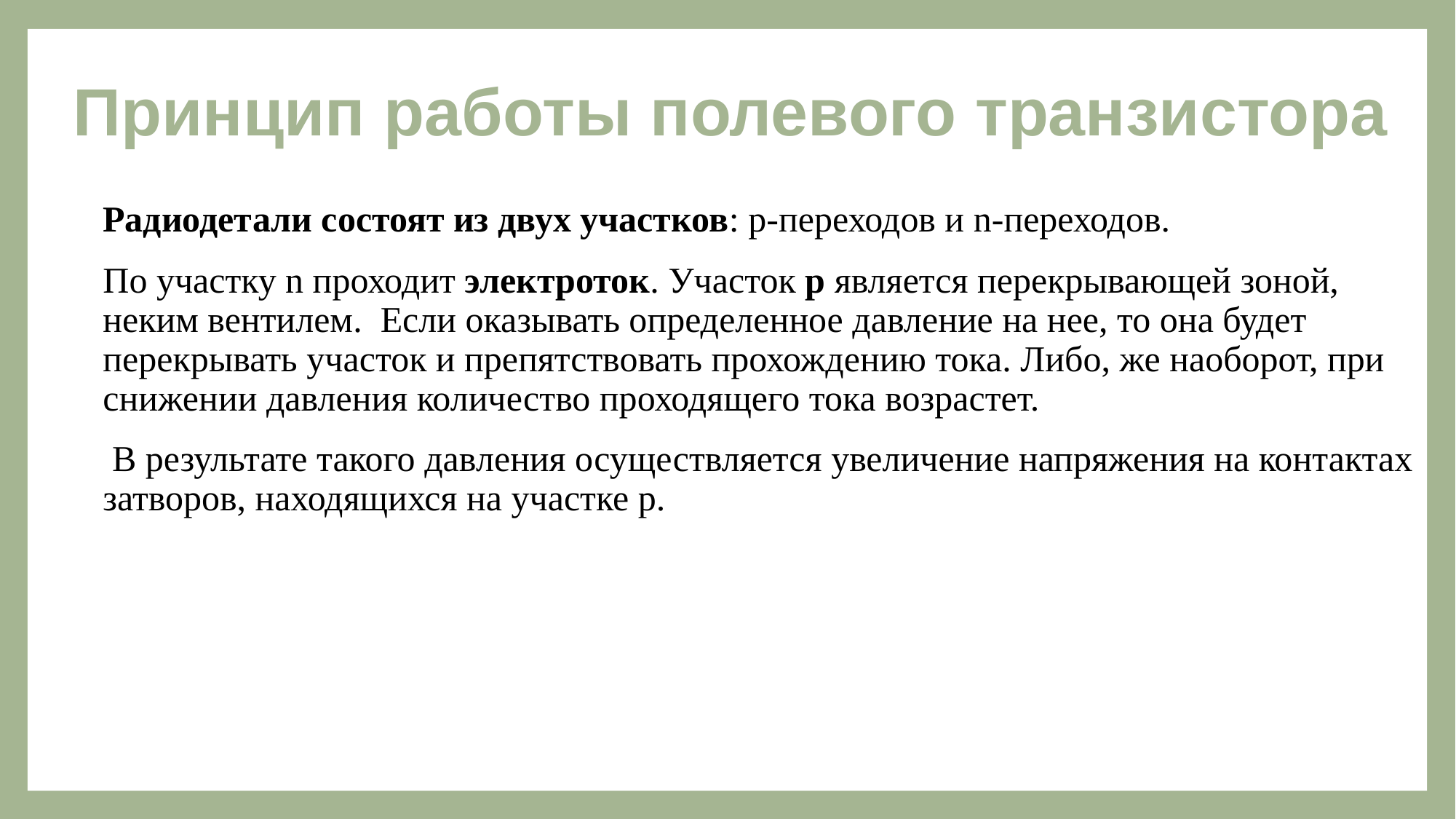

# Принцип работы полевого транзистора
Радиодетали состоят из двух участков: p-переходов и n-переходов.
По участку n проходит электроток. Участок р является перекрывающей зоной, неким вентилем.  Если оказывать определенное давление на нее, то она будет перекрывать участок и препятствовать прохождению тока. Либо, же наоборот, при снижении давления количество проходящего тока возрастет.
 В результате такого давления осуществляется увеличение напряжения на контактах затворов, находящихся на участке р.